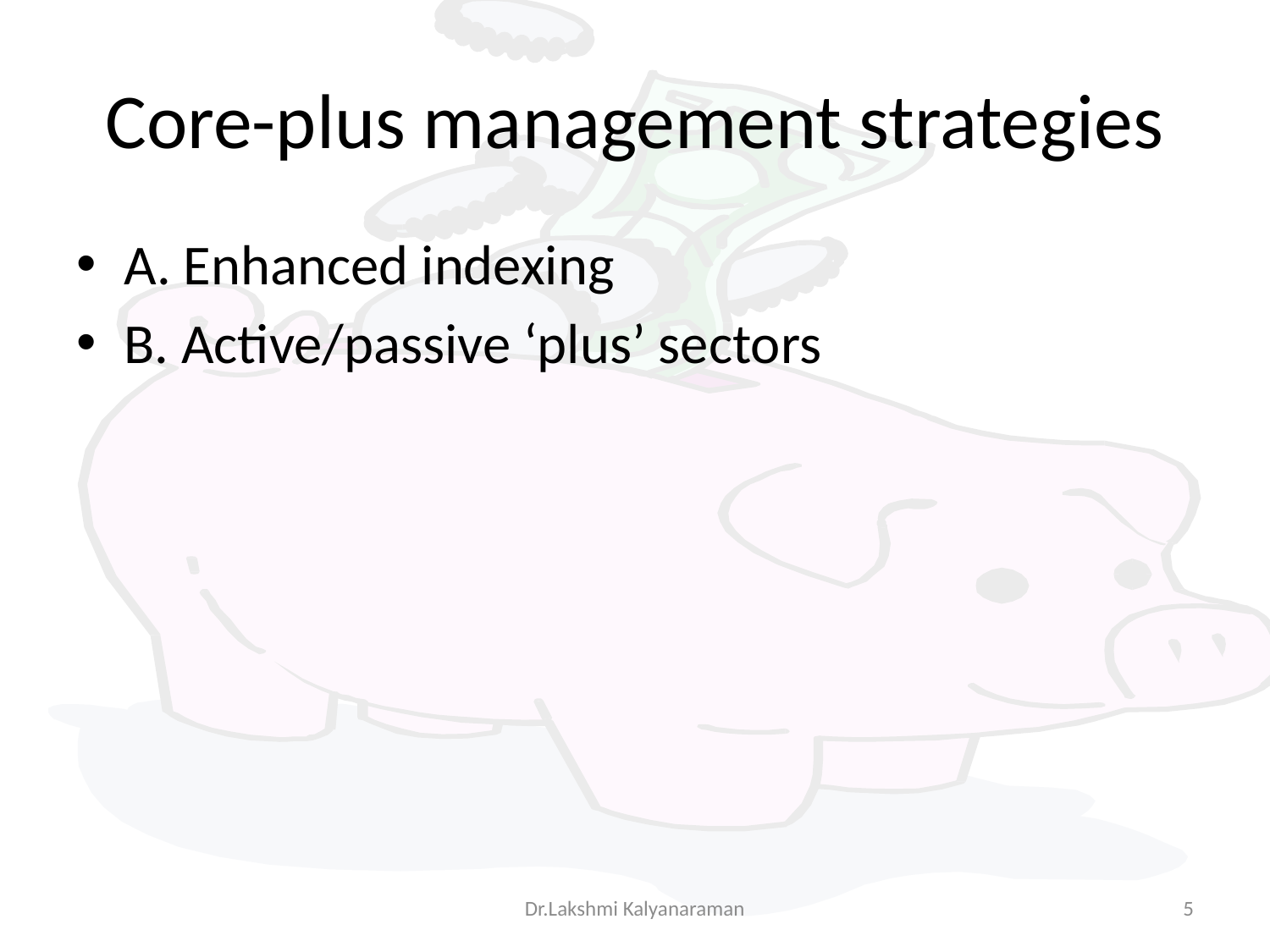

# Core-plus management strategies
A. Enhanced indexing
B. Active/passive ‘plus’ sectors
Dr.Lakshmi Kalyanaraman
5